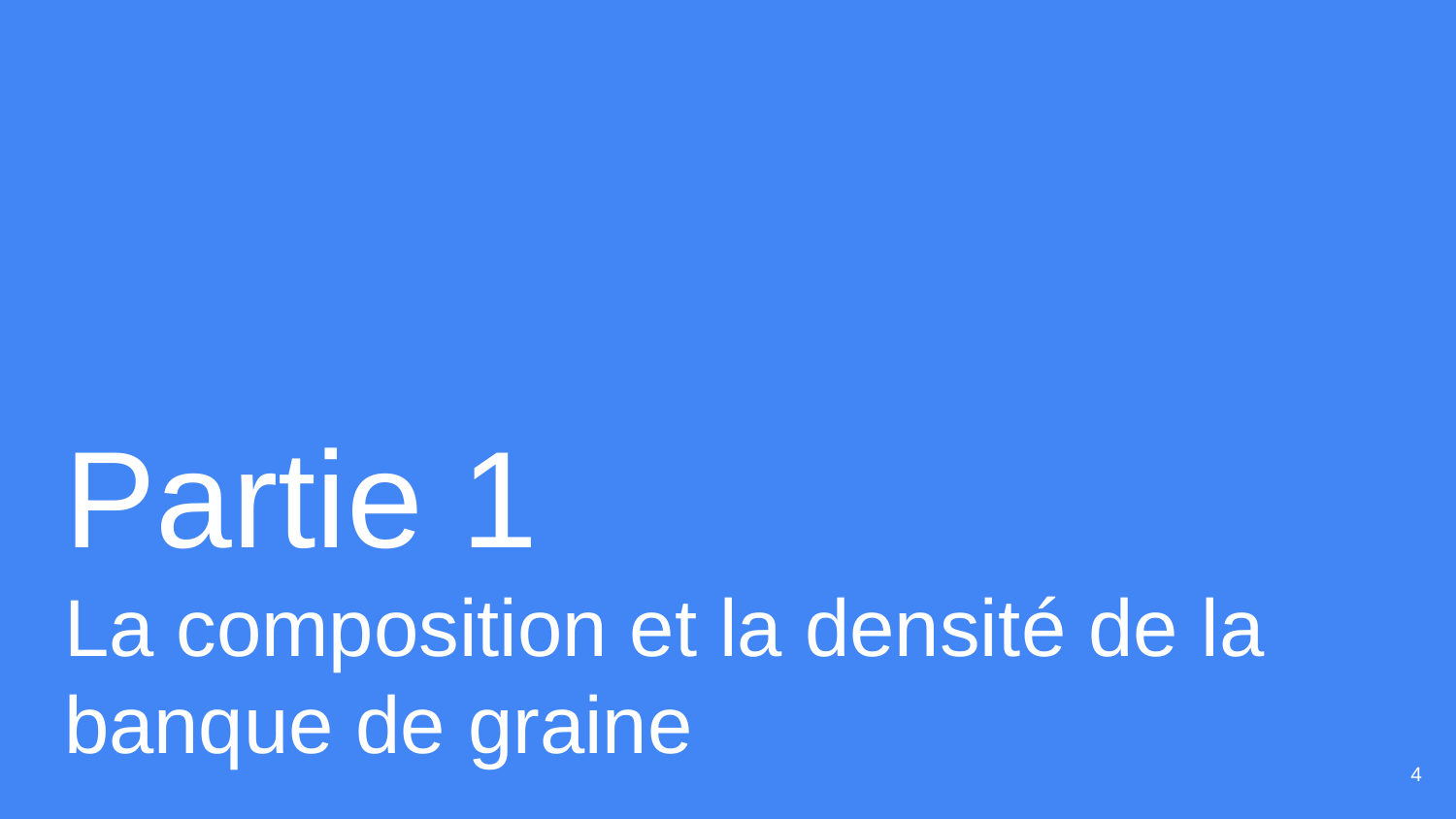

# Partie 1 La composition et la densité de la banque de graine
4